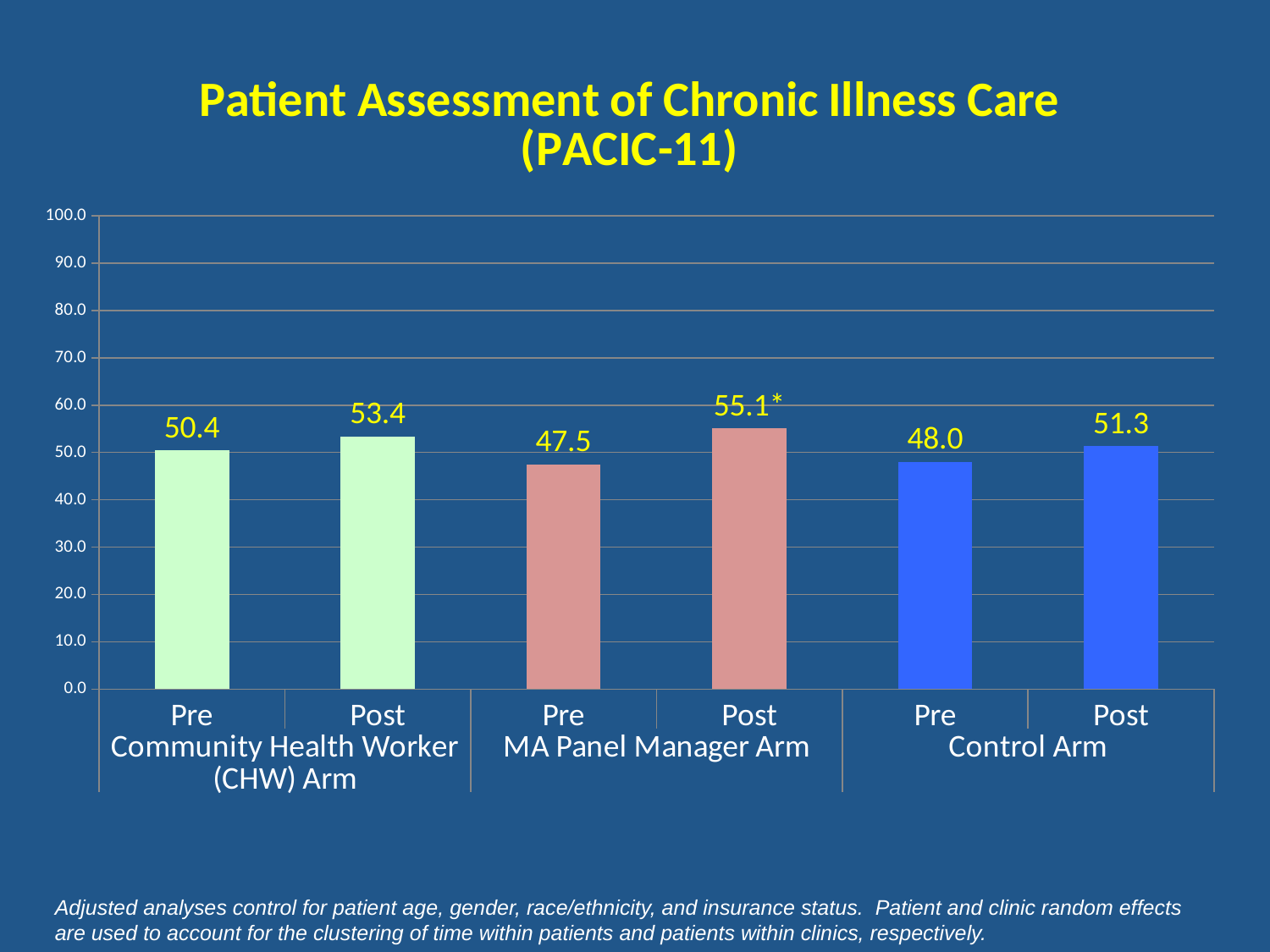

### Chart:

| Category | Patient Assessment of Chronic Illness Care (PACIC-11) |
|---|---|
| Pre | 50.4 |
| Post | 53.4 |
| Pre | 47.5 |
| Post | 55.1 |
| Pre | 48.0 |
| Post | 51.3 |
Adjusted analyses control for patient age, gender, race/ethnicity, and insurance status.  Patient and clinic random effects are used to account for the clustering of time within patients and patients within clinics, respectively.